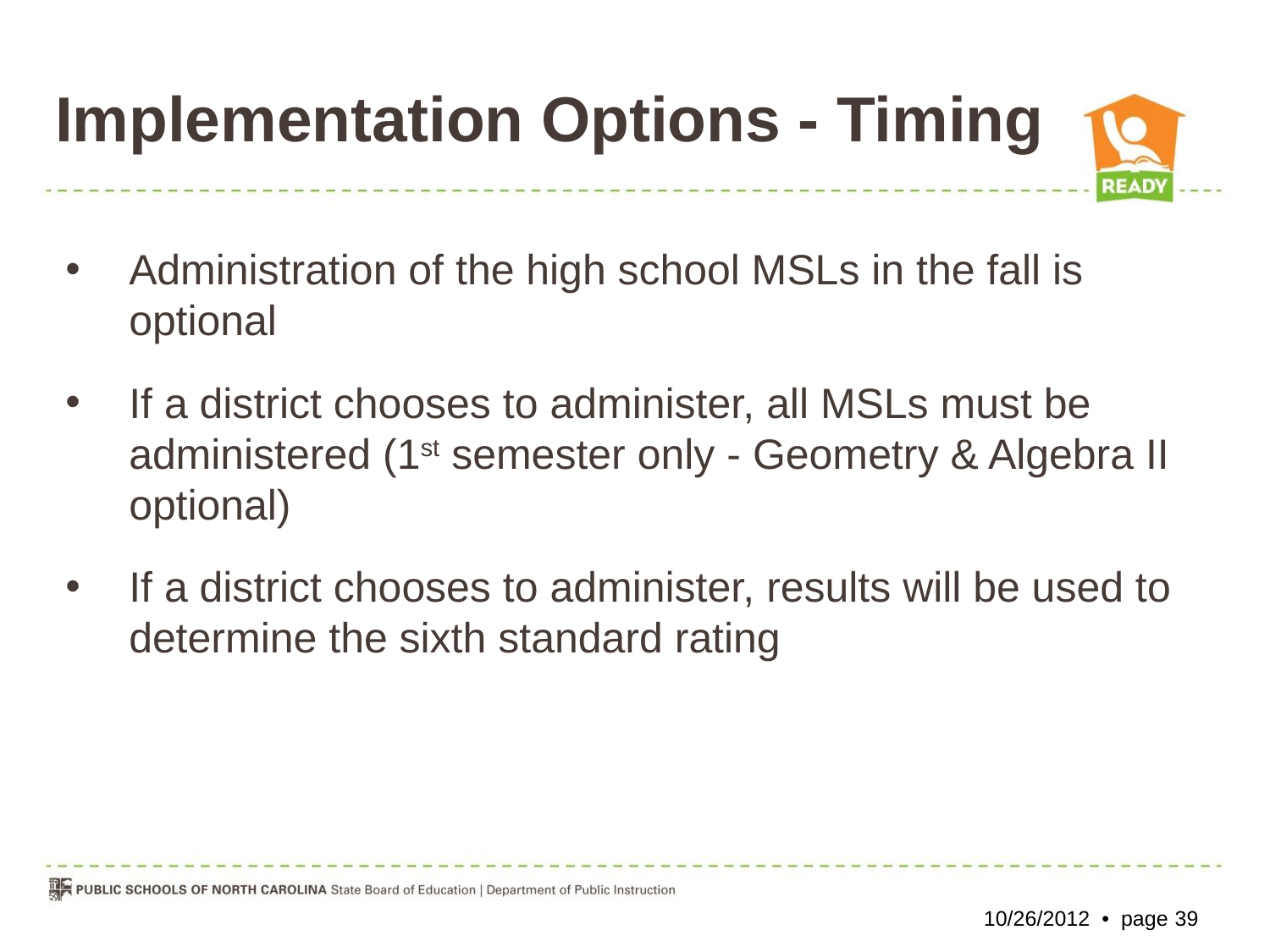

# Implementation Options - Timing
Administration of the high school MSLs in the fall is optional
If a district chooses to administer, all MSLs must be administered (1st semester only - Geometry & Algebra II optional)
If a district chooses to administer, results will be used to determine the sixth standard rating

10/26/2012  •  page 39